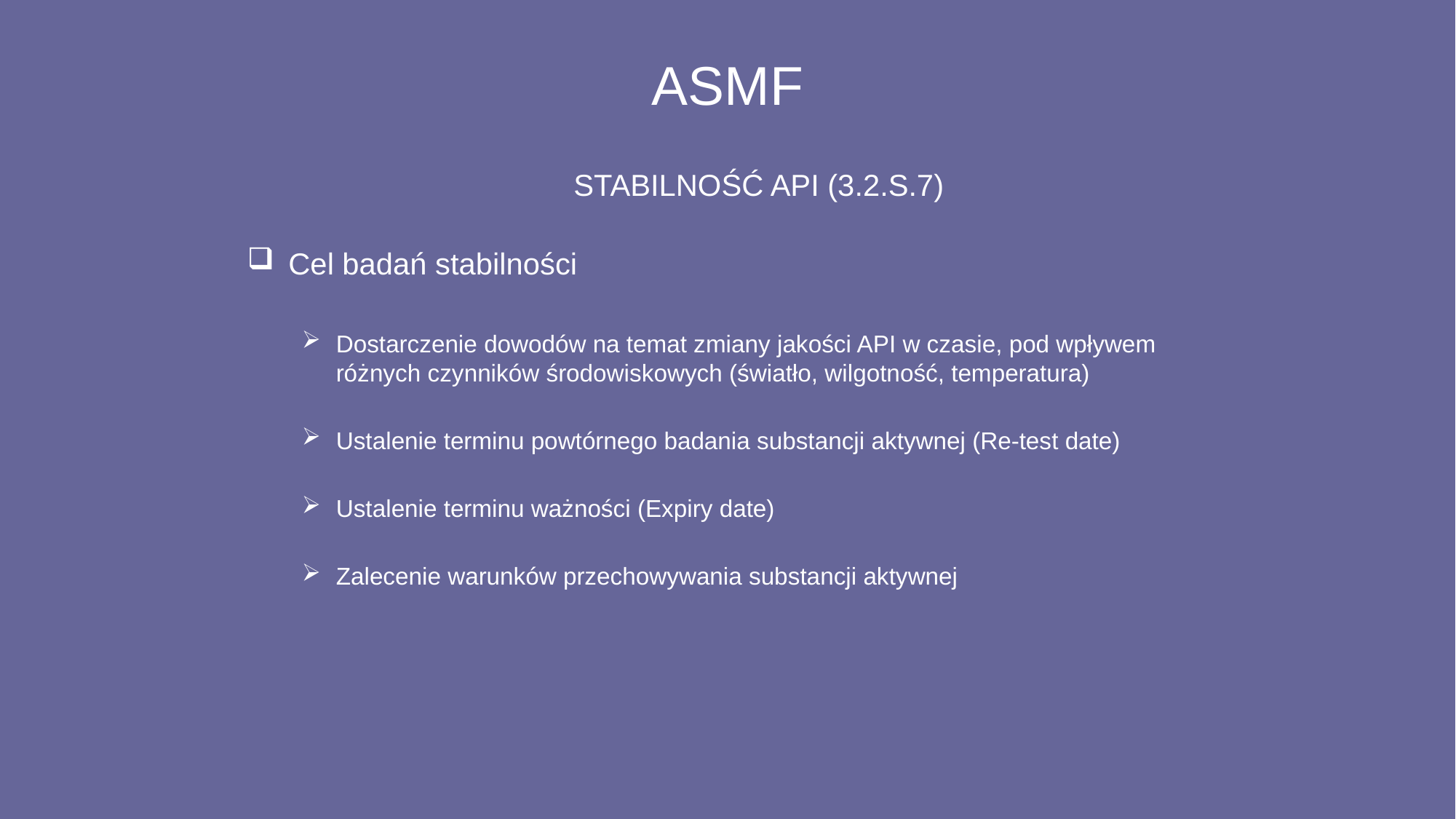

# ASMF
			        STABILNOŚĆ API (3.2.S.7)
Cel badań stabilności

Dostarczenie dowodów na temat zmiany jakości API w czasie, pod wpływem różnych czynników środowiskowych (światło, wilgotność, temperatura)

Ustalenie terminu powtórnego badania substancji aktywnej (Re-test date)

Ustalenie terminu ważności (Expiry date)

Zalecenie warunków przechowywania substancji aktywnej